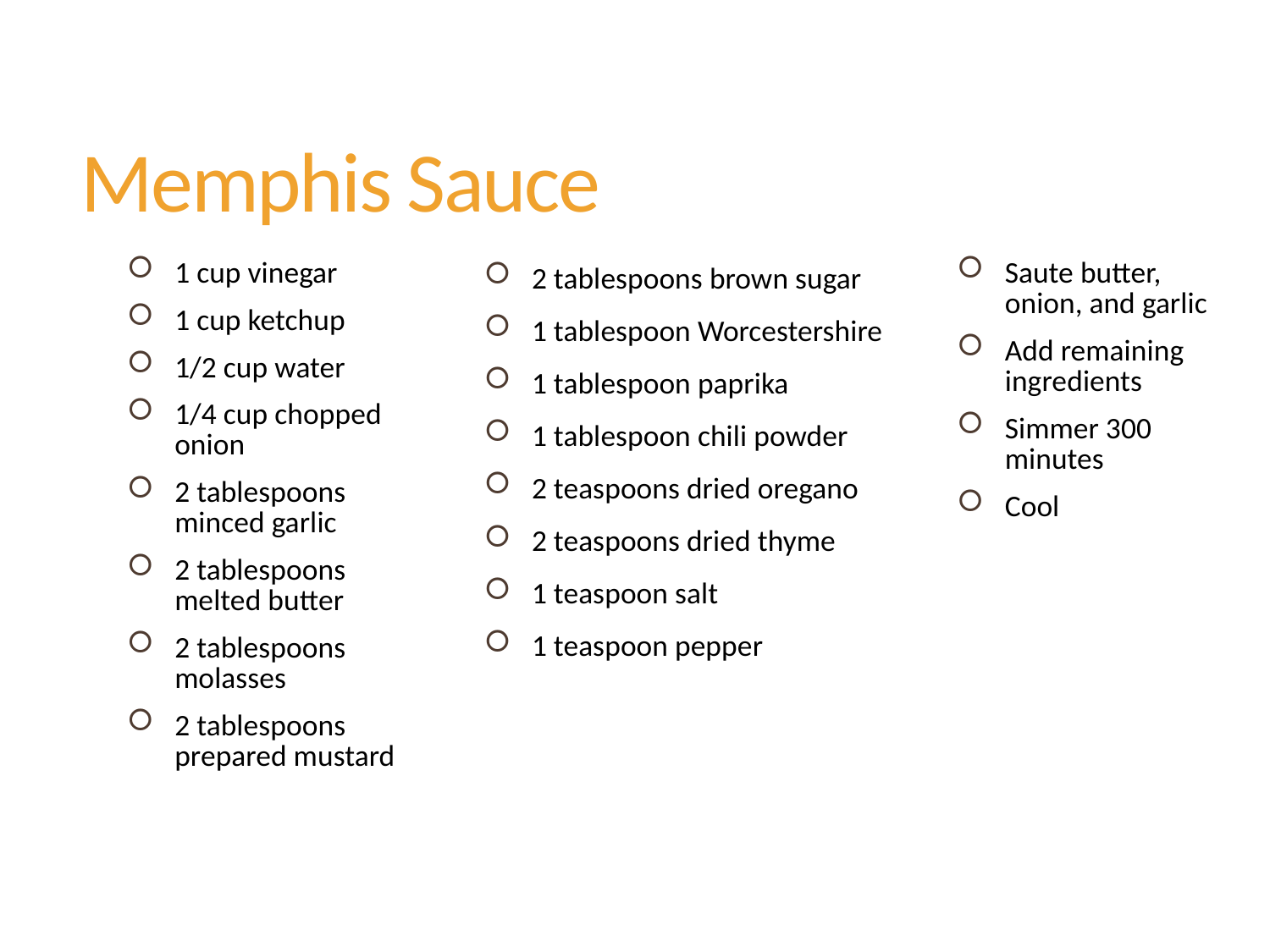

# Memphis Sauce
1 cup vinegar
1 cup ketchup
1/2 cup water
1/4 cup chopped onion
2 tablespoons minced garlic
2 tablespoons melted butter
2 tablespoons molasses
2 tablespoons prepared mustard

2 tablespoons brown sugar
1 tablespoon Worcestershire
1 tablespoon paprika
1 tablespoon chili powder
2 teaspoons dried oregano
2 teaspoons dried thyme
1 teaspoon salt
1 teaspoon pepper
Saute butter, onion, and garlic
Add remaining ingredients
Simmer 300 minutes
Cool